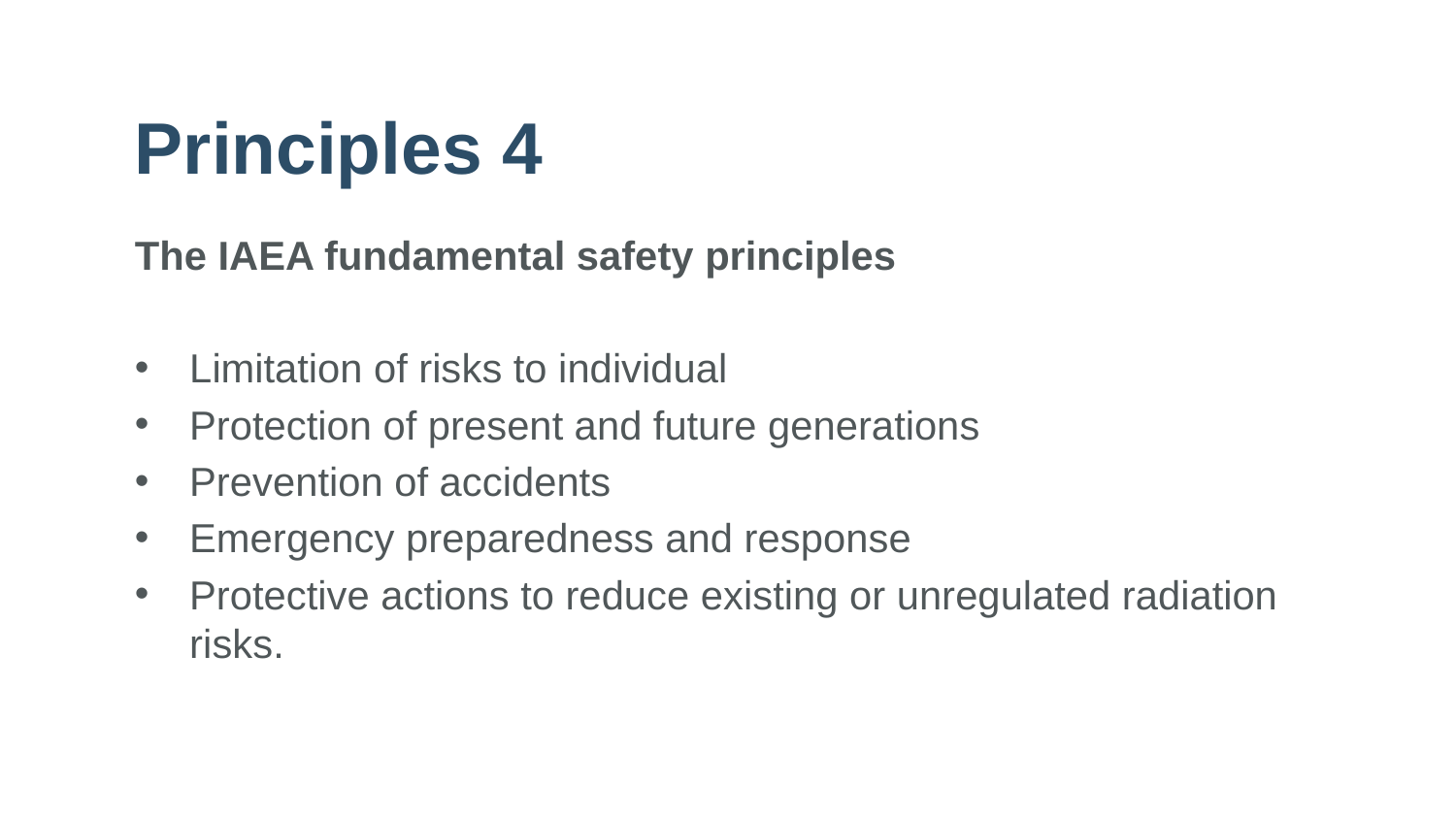

# Principles 4
The IAEA fundamental safety principles

Limitation of risks to individual
Protection of present and future generations
Prevention of accidents
Emergency preparedness and response
Protective actions to reduce existing or unregulated radiation risks.